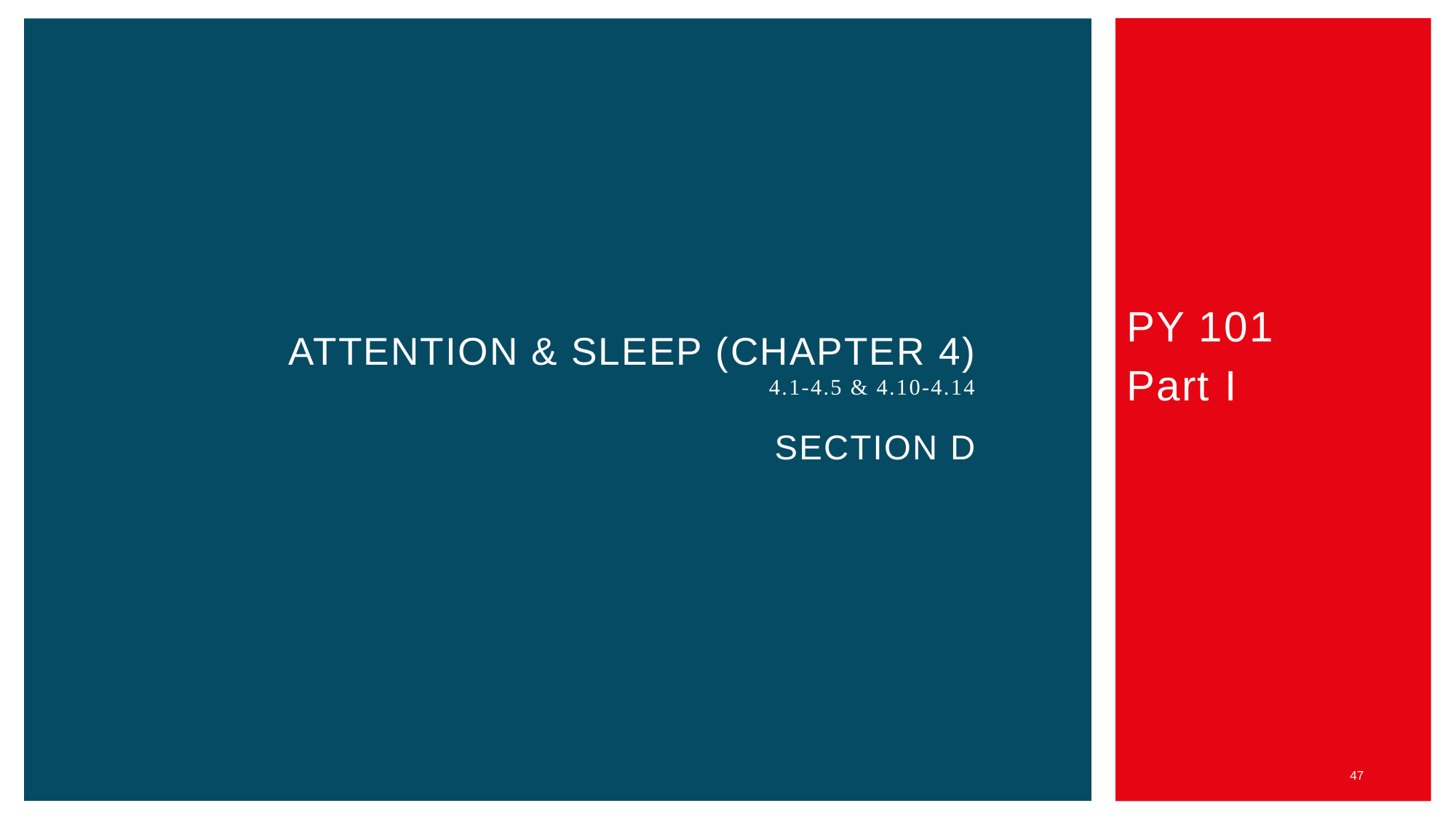

PY 101
Part I
# Attention & Sleep (Chapter 4) 4.1-4.5 & 4.10-4.14 Section D
47